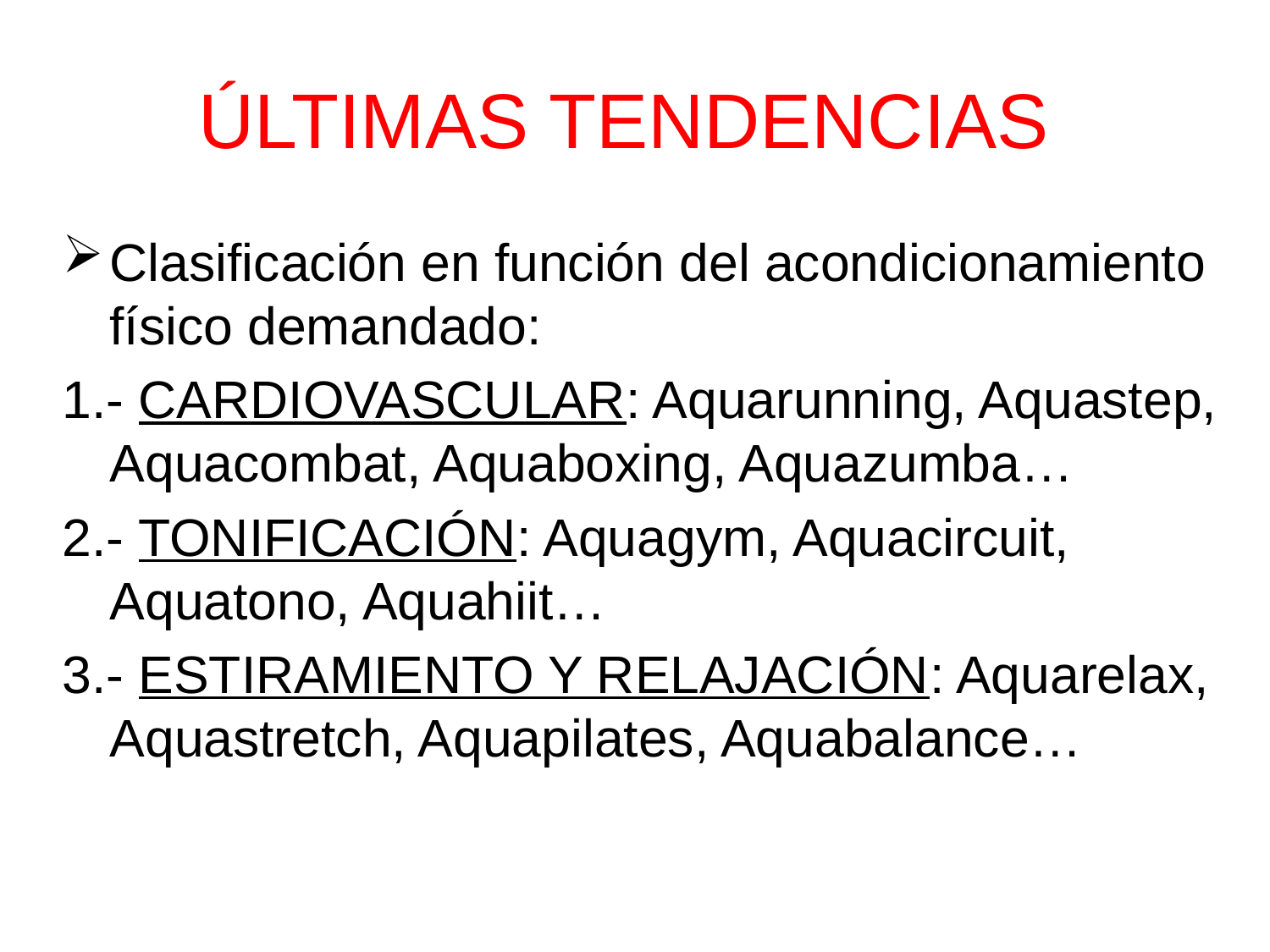

# ÚLTIMAS TENDENCIAS
Clasificación en función del acondicionamiento físico demandado:
1.- CARDIOVASCULAR: Aquarunning, Aquastep, Aquacombat, Aquaboxing, Aquazumba…
2.- TONIFICACIÓN: Aquagym, Aquacircuit, Aquatono, Aquahiit…
3.- ESTIRAMIENTO Y RELAJACIÓN: Aquarelax, Aquastretch, Aquapilates, Aquabalance…